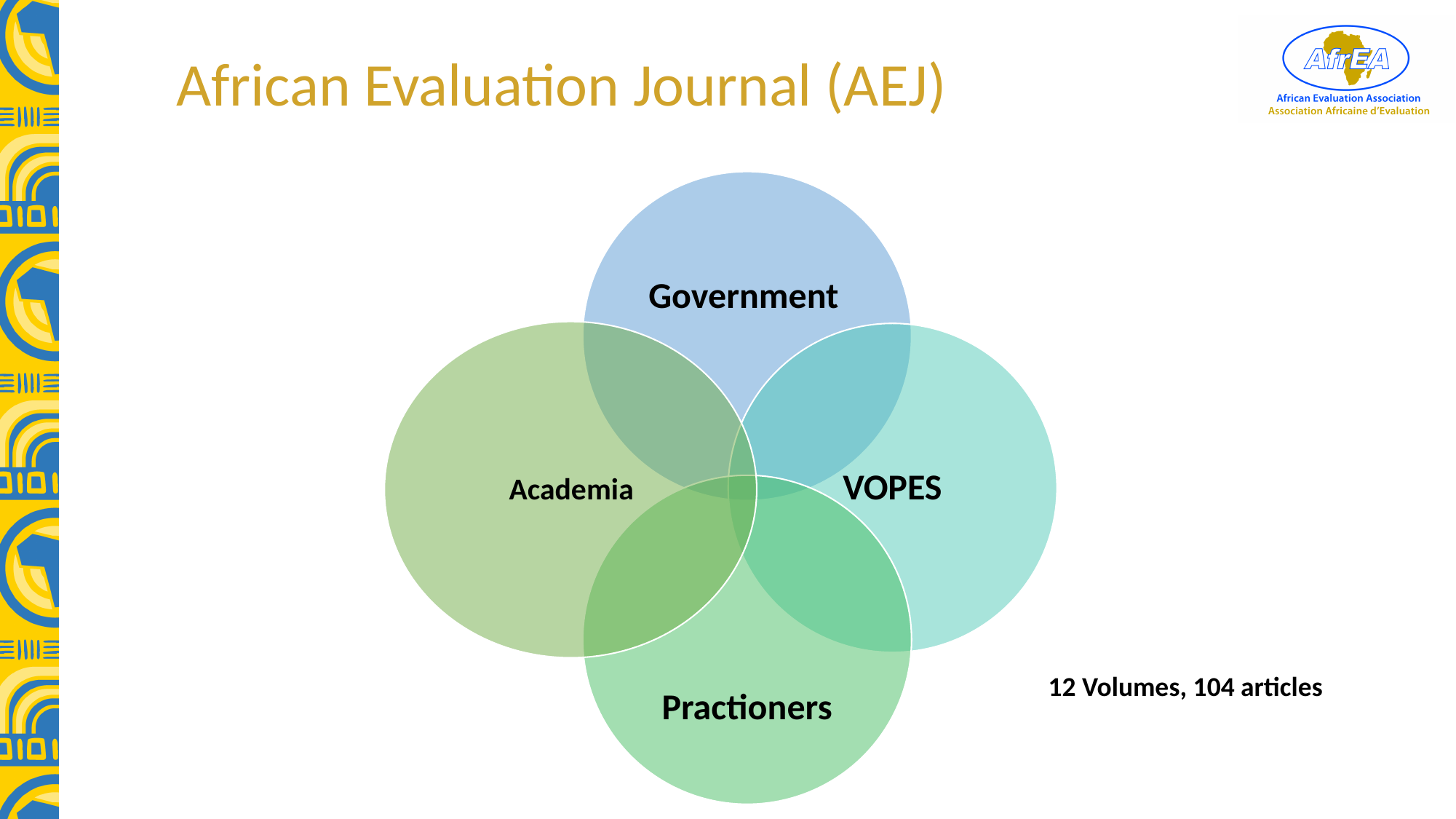

# African Evaluation Journal (AEJ)

Government
VOPES
Practioners
Academia
12 Volumes, 104 articles